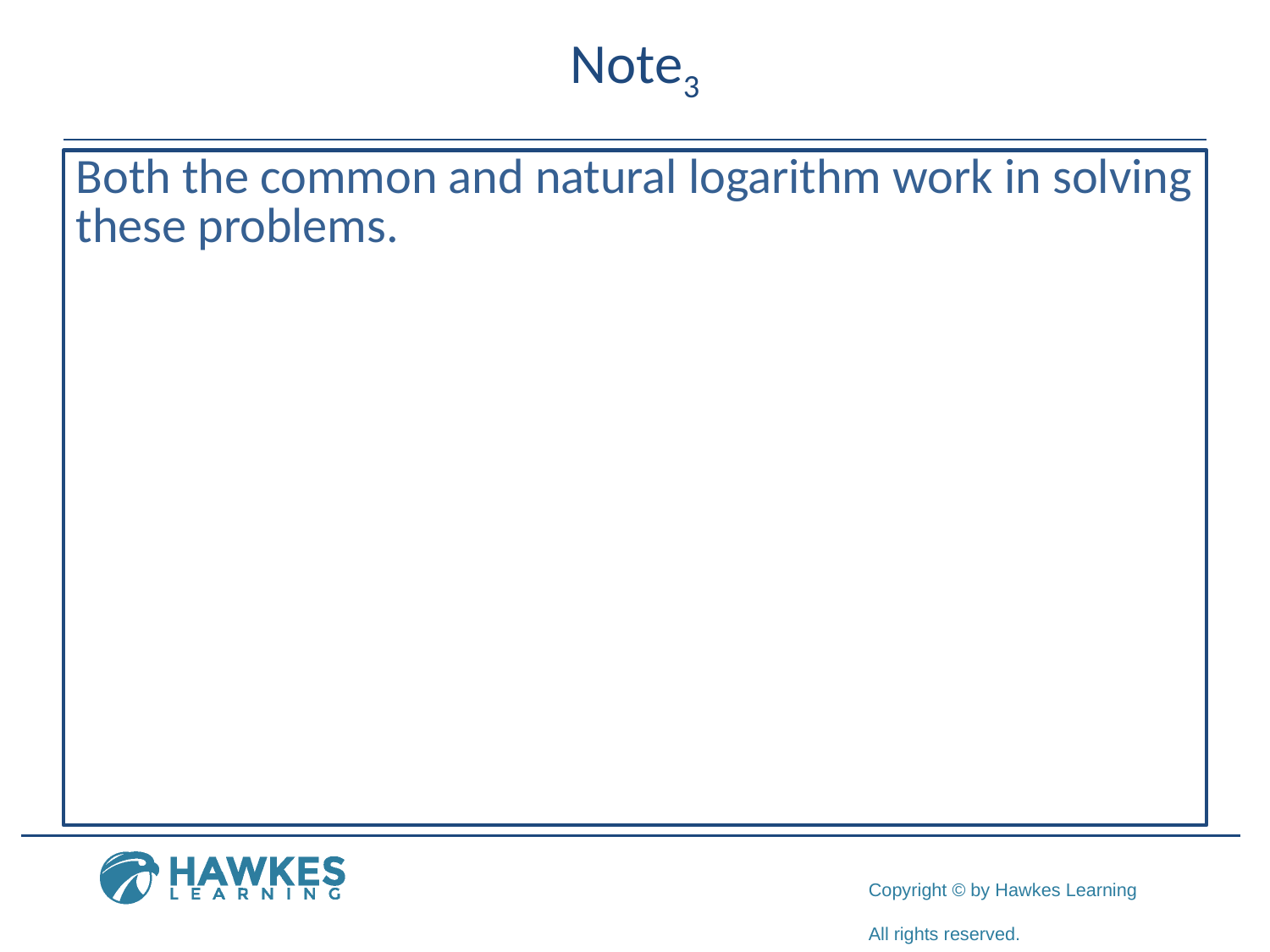

# Note3
Both the common and natural logarithm work in solving these problems.